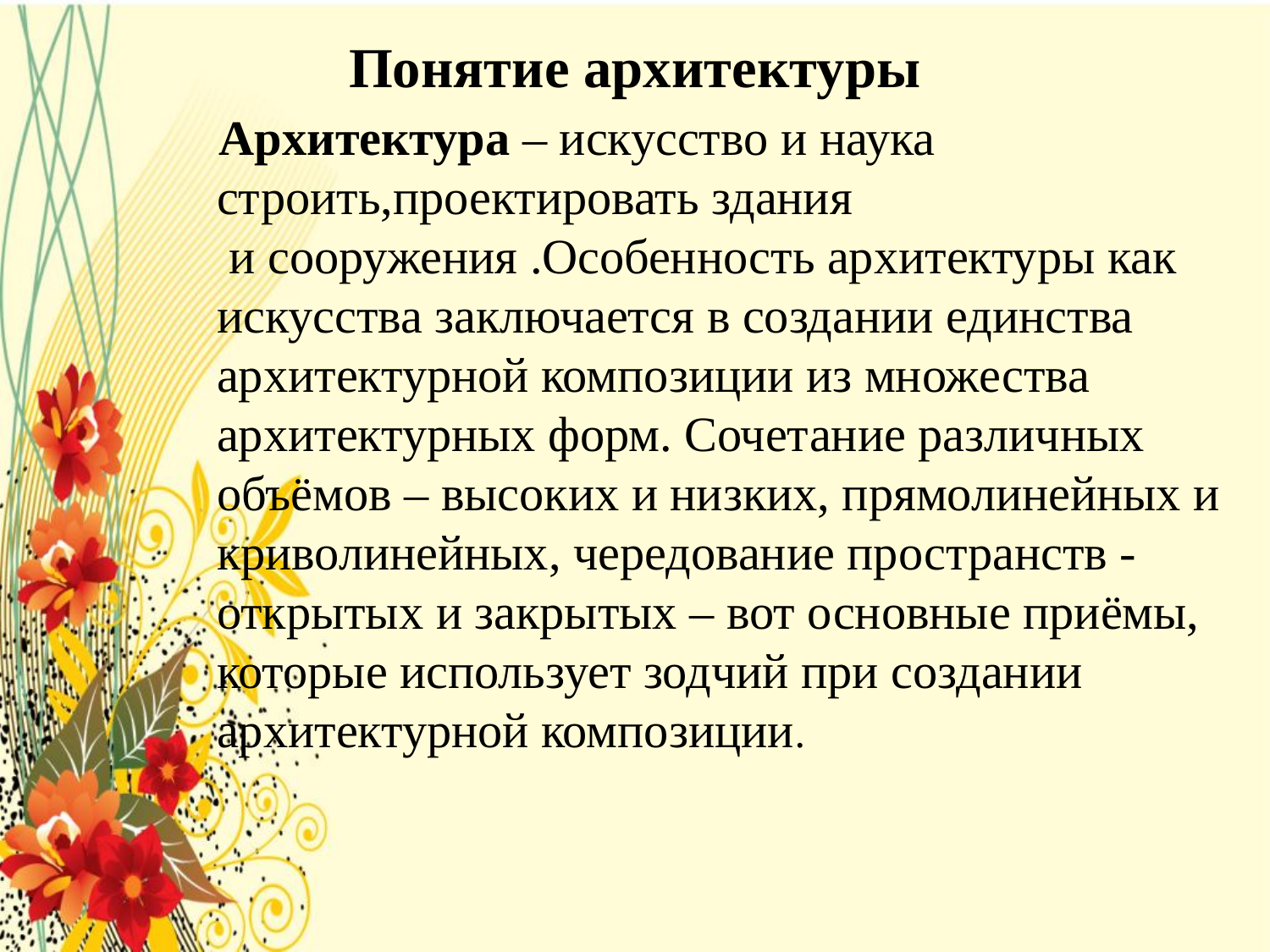

# Понятие архитектуры
       Архитектура – искусство и наука строить,проектировать здания  и сооружения .Особенность архитектуры как искусства заключается в создании единства архитектурной композиции из множества архитектурных форм. Сочетание различных объёмов – высоких и низких, прямолинейных и криволинейных, чередование пространств - открытых и закрытых – вот основные приёмы, которые использует зодчий при создании архитектурной композиции.